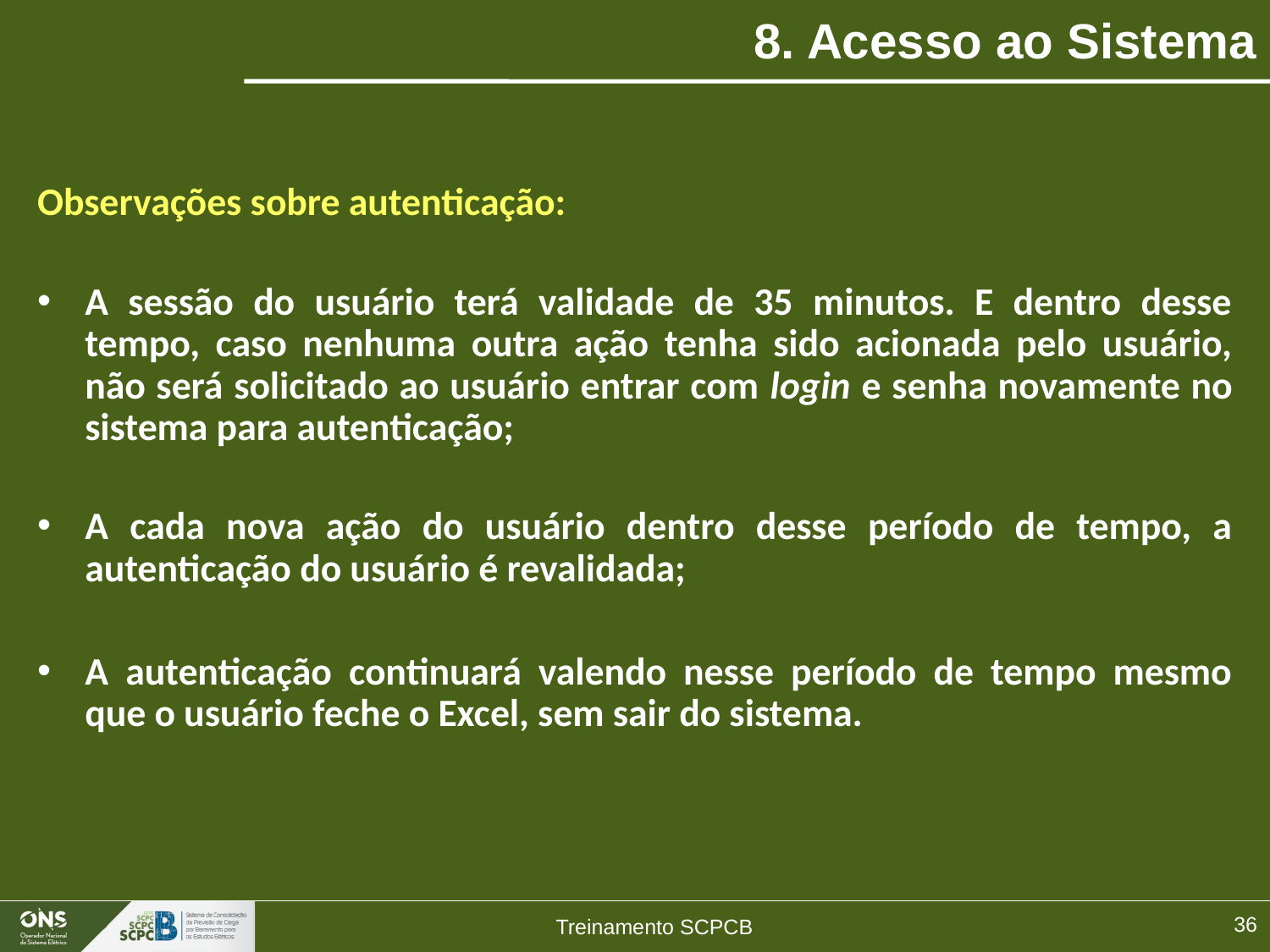

# 8. Acesso ao Sistema
Observações sobre autenticação:

A sessão do usuário terá validade de 35 minutos. E dentro desse tempo, caso nenhuma outra ação tenha sido acionada pelo usuário, não será solicitado ao usuário entrar com login e senha novamente no sistema para autenticação;

A cada nova ação do usuário dentro desse período de tempo, a autenticação do usuário é revalidada;

A autenticação continuará valendo nesse período de tempo mesmo que o usuário feche o Excel, sem sair do sistema.